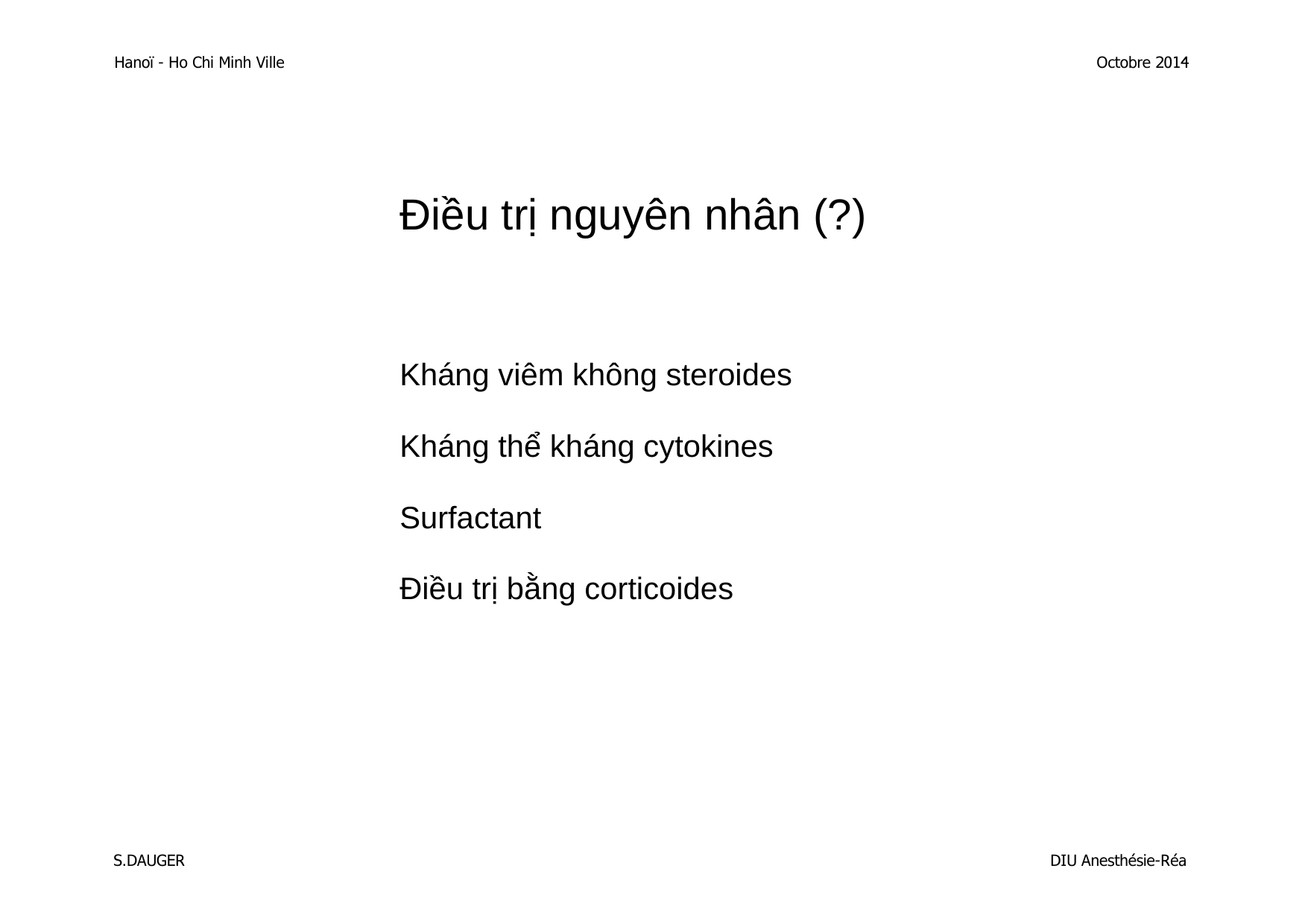

Hanoï - Ho Chi Minh Ville

Octobre 2014

Điều trị nguyên nhân (?)
Kháng viêm không steroides

Kháng thể kháng cytokines

Surfactant

Điều trị bằng corticoides
S.DAUGER

DIU Anesthésie-Réa